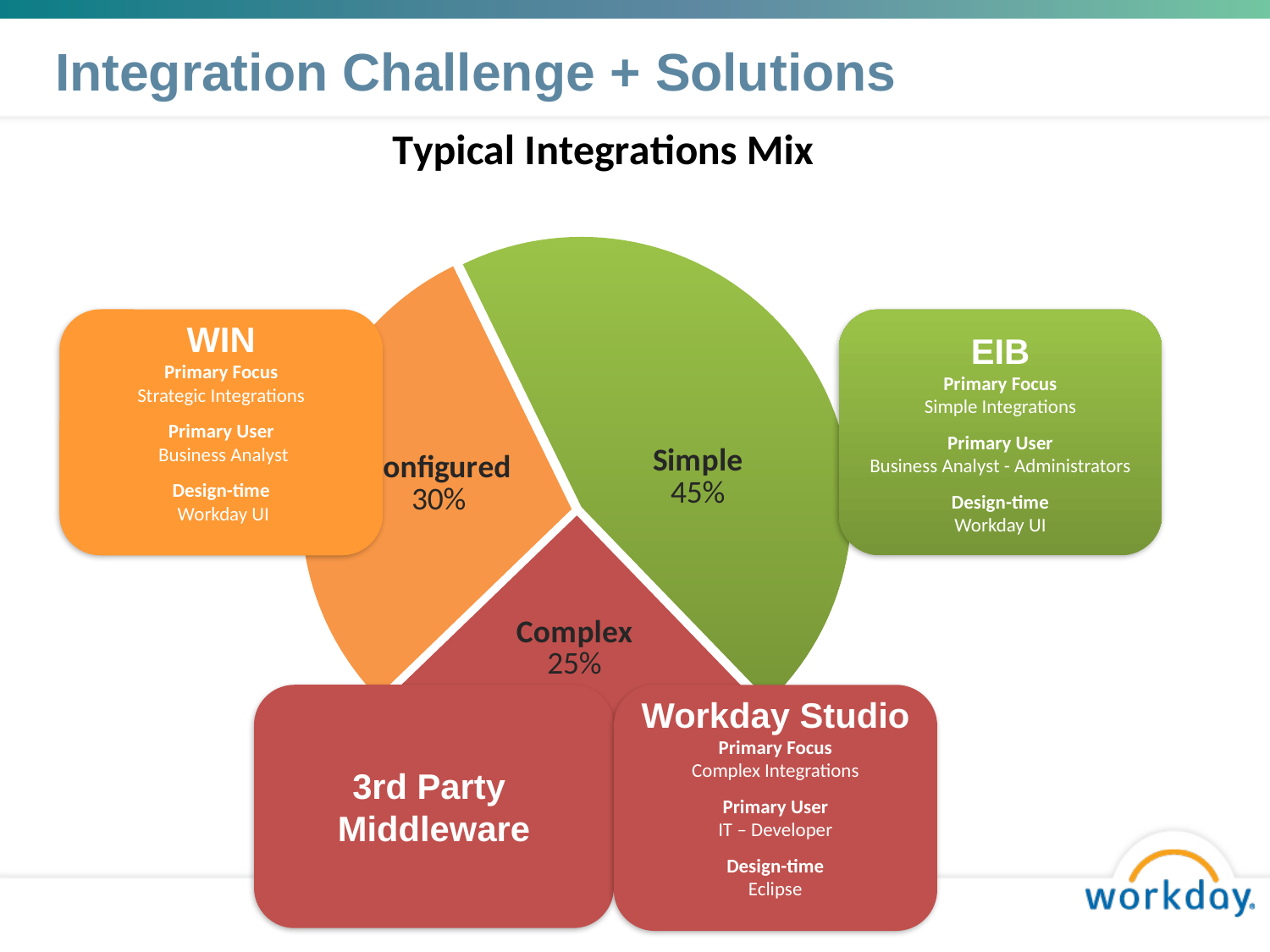

# Integration Challenge + Solutions

### Chart: Typical Integrations Mix

| Category | Typical HCM Integrations Mix |
|---|---|
| What's Left | 25.0 |
| Packaged | 30.0 |
| Simple | 45.0 |
WIN
Primary Focus
Strategic Integrations

Primary User
 Business Analyst

Design-time
 Workday UI

EIB
Primary Focus
Simple Integrations

Primary User
Business Analyst - Administrators

Design-time
Workday UI
3rd Party  Middleware
Workday Studio
Primary Focus
Complex Integrations

Primary User
IT – Developer

Design-time
Eclipse